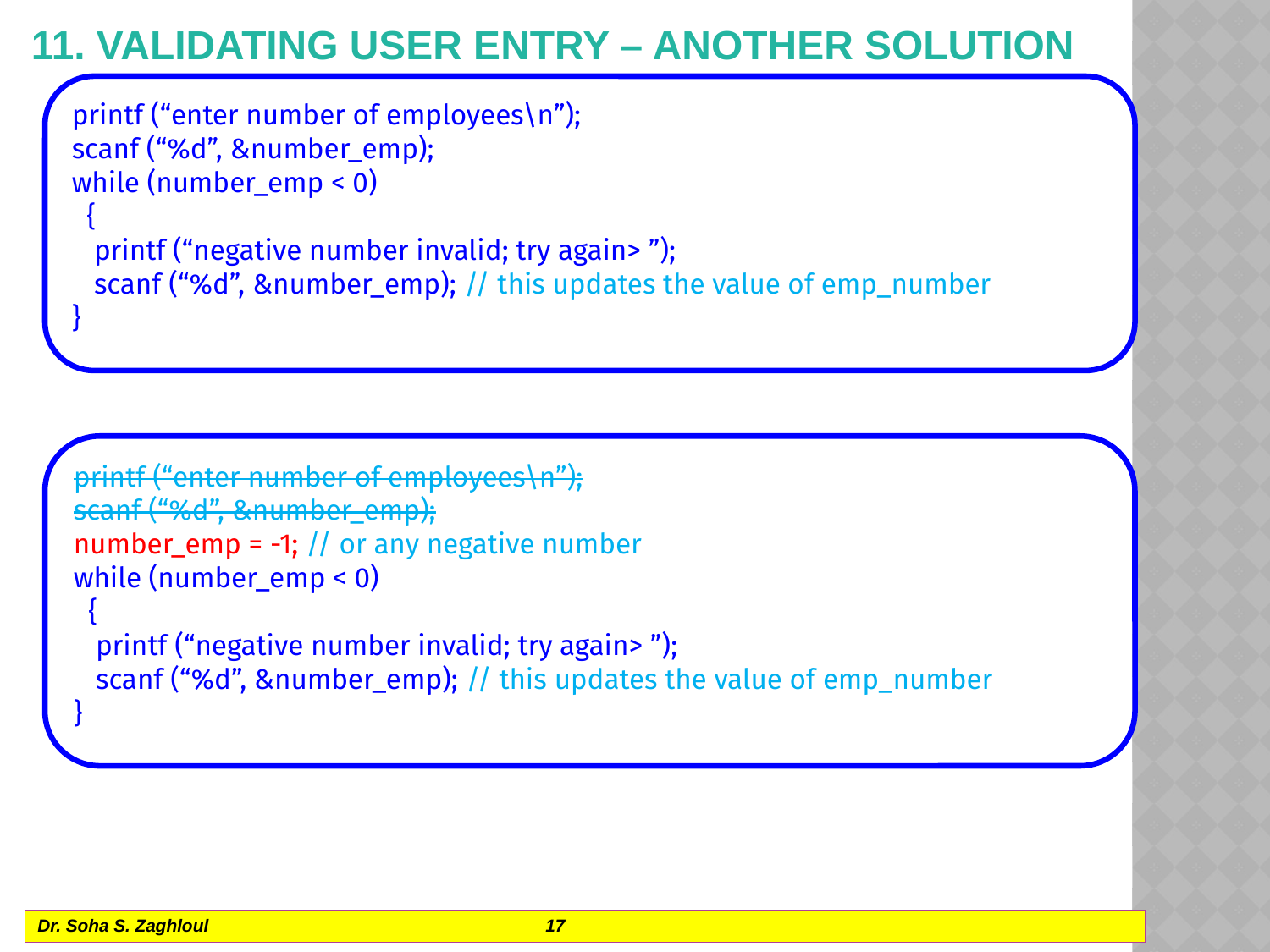

# 11. Validating user entry – another solution
printf (“enter number of employees\n”);
scanf (“%d”, &number_emp);
while (number_emp < 0)
  {
   printf (“negative number invalid; try again> ”);
   scanf (“%d”, &number_emp); // this updates the value of emp_number
}
printf (“enter number of employees\n”);
scanf (“%d”, &number_emp);
number_emp = -1; // or any negative number
while (number_emp < 0)
  {
   printf (“negative number invalid; try again> ”);
   scanf (“%d”, &number_emp); // this updates the value of emp_number
}
Dr. Soha S. Zaghloul			17